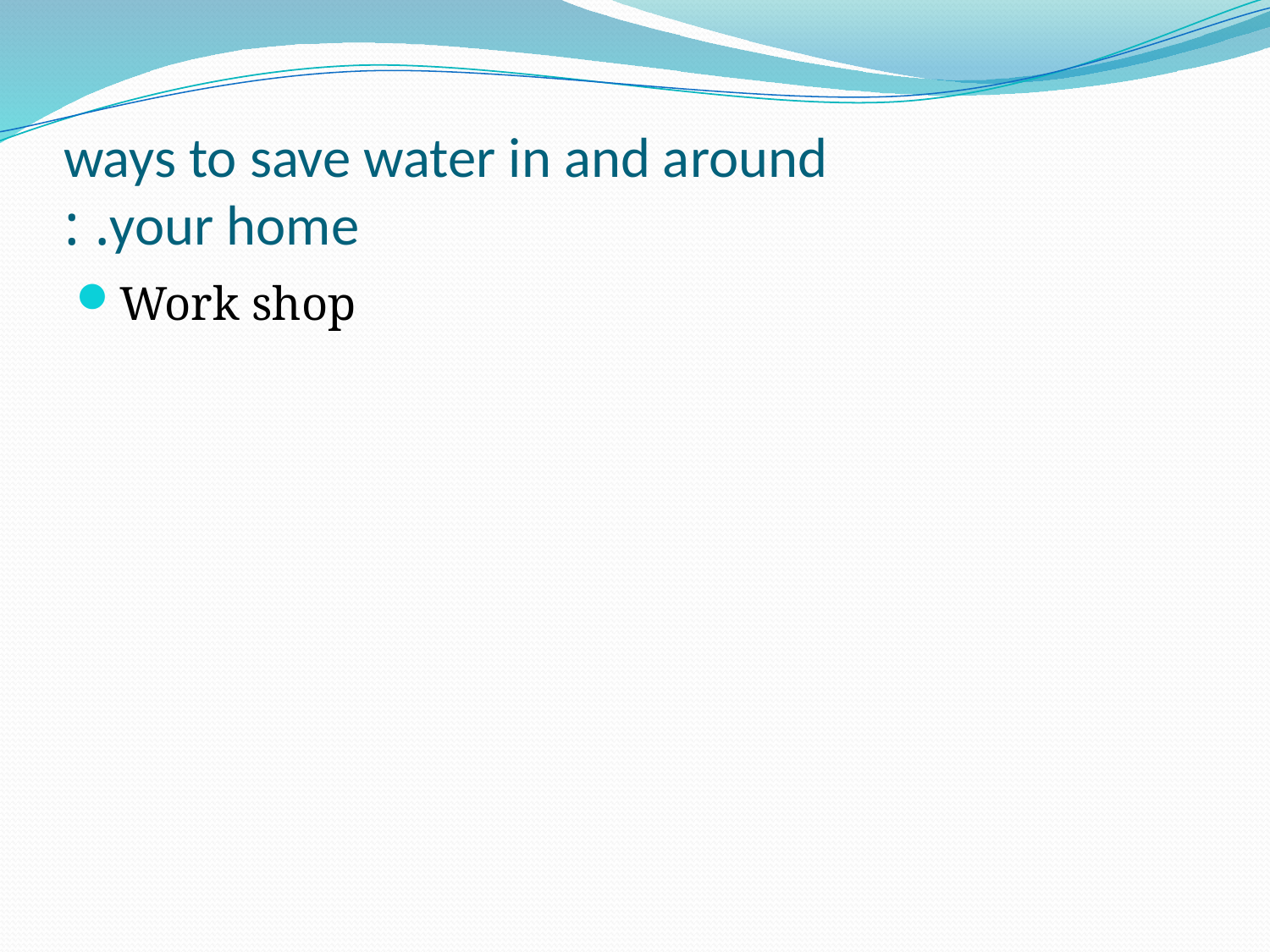

# ways to save water in and around your home. :
Work shop